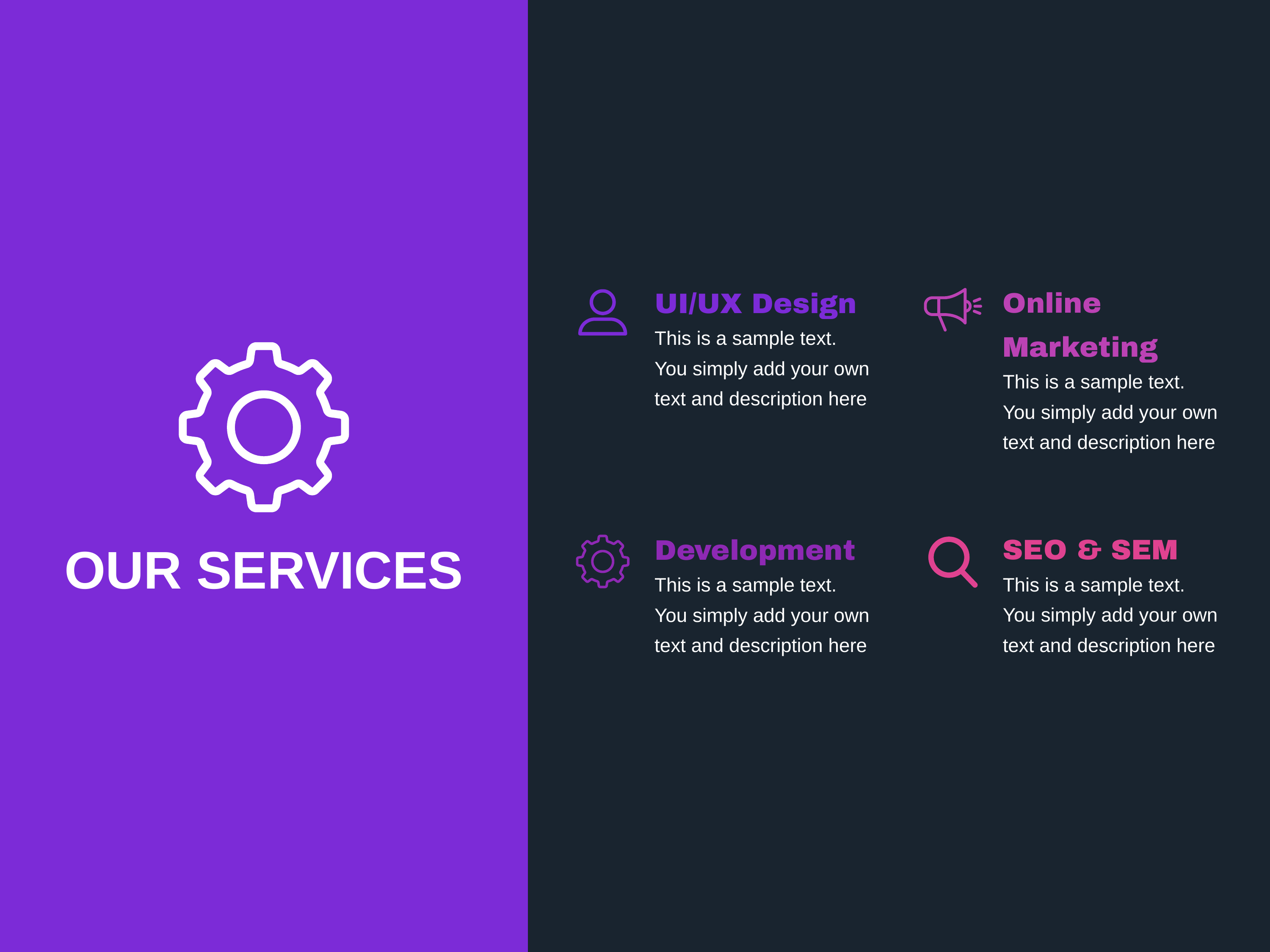

Online Marketing
This is a sample text. You simply add your own text and description here
UI/UX Design
This is a sample text. You simply add your own text and description here

SEO & SEM
This is a sample text. You simply add your own text and description here
Development
This is a sample text. You simply add your own text and description here
OUR SERVICES